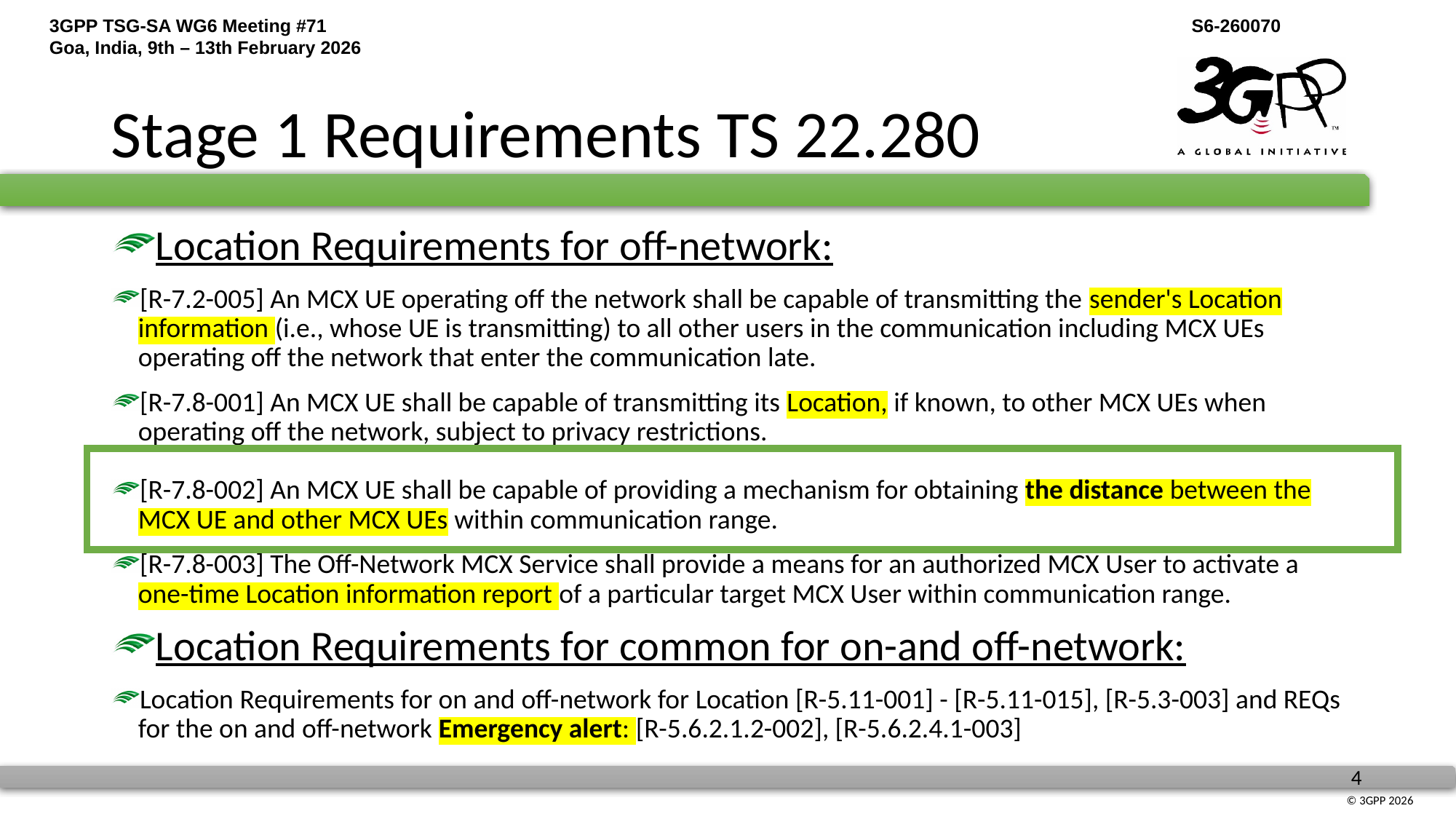

# Stage 1 Requirements TS 22.280
Location Requirements for off-network:
[R-7.2-005] An MCX UE operating off the network shall be capable of transmitting the sender's Location information (i.e., whose UE is transmitting) to all other users in the communication including MCX UEs operating off the network that enter the communication late.
[R-7.8-001] An MCX UE shall be capable of transmitting its Location, if known, to other MCX UEs when operating off the network, subject to privacy restrictions.
[R-7.8-002] An MCX UE shall be capable of providing a mechanism for obtaining the distance between the MCX UE and other MCX UEs within communication range.
[R-7.8-003] The Off-Network MCX Service shall provide a means for an authorized MCX User to activate a one-time Location information report of a particular target MCX User within communication range.
Location Requirements for common for on-and off-network:
Location Requirements for on and off-network for Location [R-5.11-001] - [R-5.11-015], [R-5.3-003] and REQs for the on and off-network Emergency alert: [R-5.6.2.1.2-002], [R-5.6.2.4.1-003]